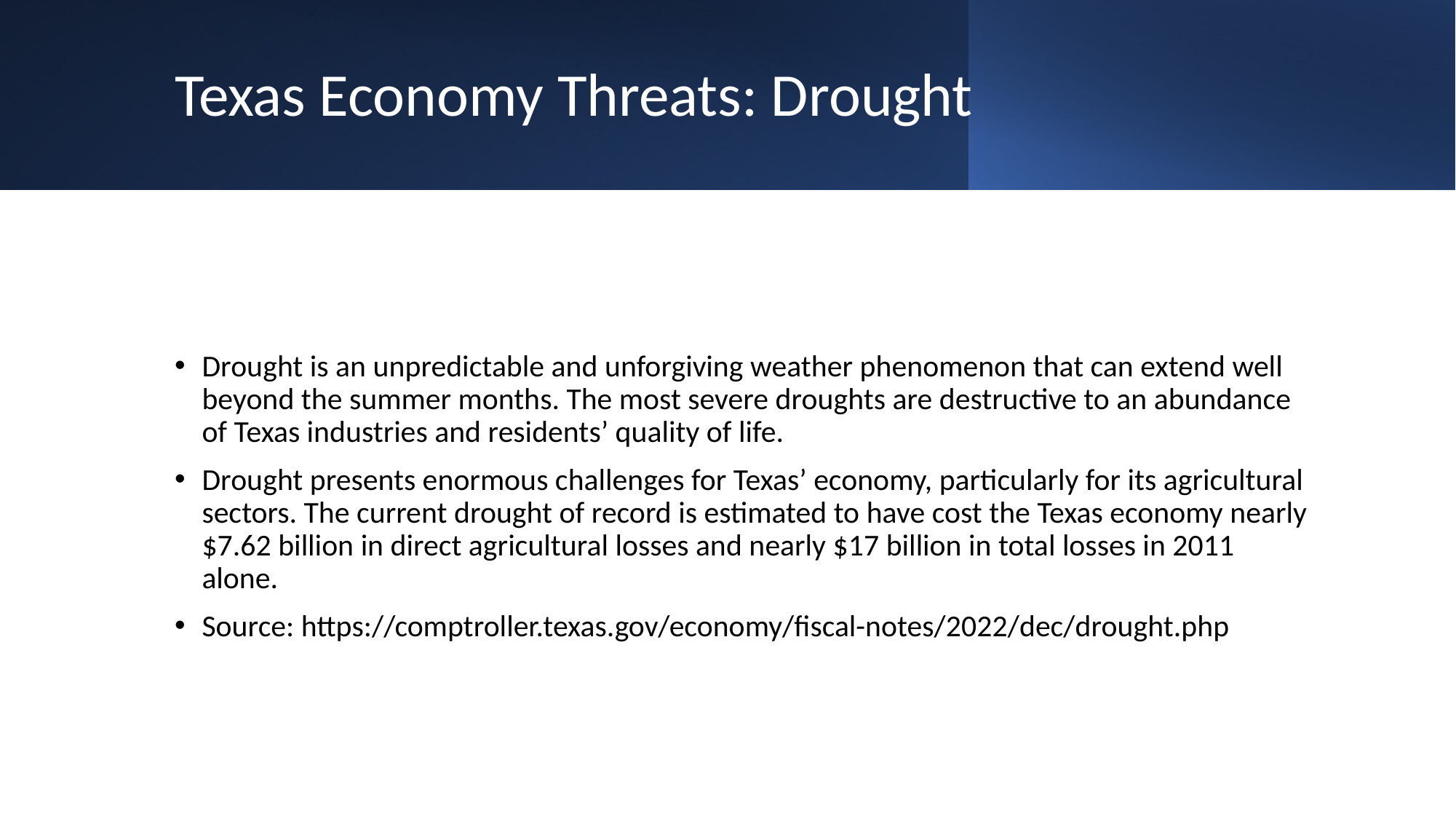

# Texas Economy Threats: Drought
Drought is an unpredictable and unforgiving weather phenomenon that can extend well beyond the summer months. The most severe droughts are destructive to an abundance of Texas industries and residents’ quality of life.
Drought presents enormous challenges for Texas’ economy, particularly for its agricultural sectors. The current drought of record is estimated to have cost the Texas economy nearly $7.62 billion in direct agricultural losses and nearly $17 billion in total losses in 2011 alone.
Source: https://comptroller.texas.gov/economy/fiscal-notes/2022/dec/drought.php